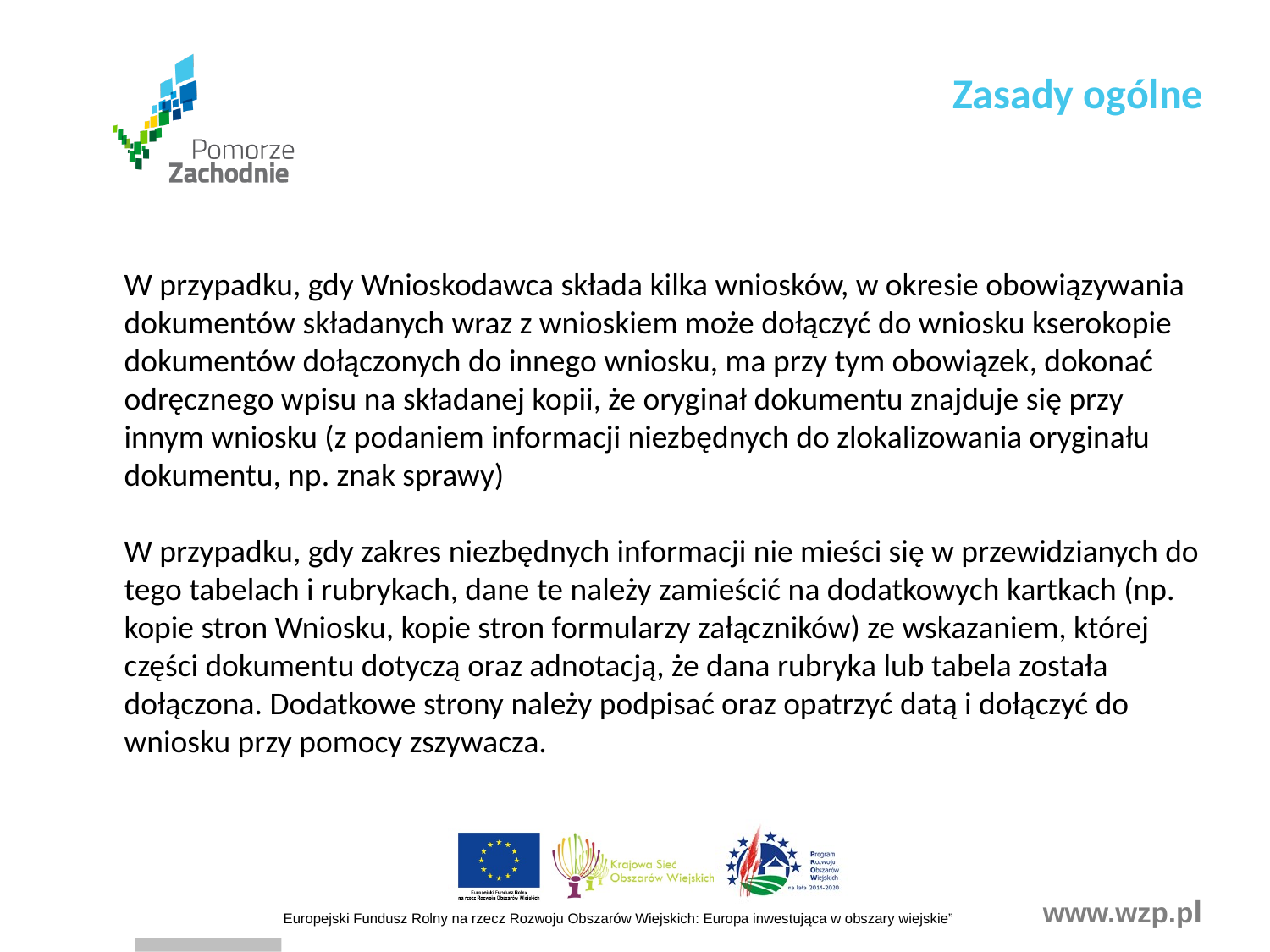

Zasady ogólne
W przypadku, gdy Wnioskodawca składa kilka wniosków, w okresie obowiązywania dokumentów składanych wraz z wnioskiem może dołączyć do wniosku kserokopie dokumentów dołączonych do innego wniosku, ma przy tym obowiązek, dokonać odręcznego wpisu na składanej kopii, że oryginał dokumentu znajduje się przy innym wniosku (z podaniem informacji niezbędnych do zlokalizowania oryginału dokumentu, np. znak sprawy)

W przypadku, gdy zakres niezbędnych informacji nie mieści się w przewidzianych do tego tabelach i rubrykach, dane te należy zamieścić na dodatkowych kartkach (np. kopie stron Wniosku, kopie stron formularzy załączników) ze wskazaniem, której części dokumentu dotyczą oraz adnotacją, że dana rubryka lub tabela została dołączona. Dodatkowe strony należy podpisać oraz opatrzyć datą i dołączyć do wniosku przy pomocy zszywacza.